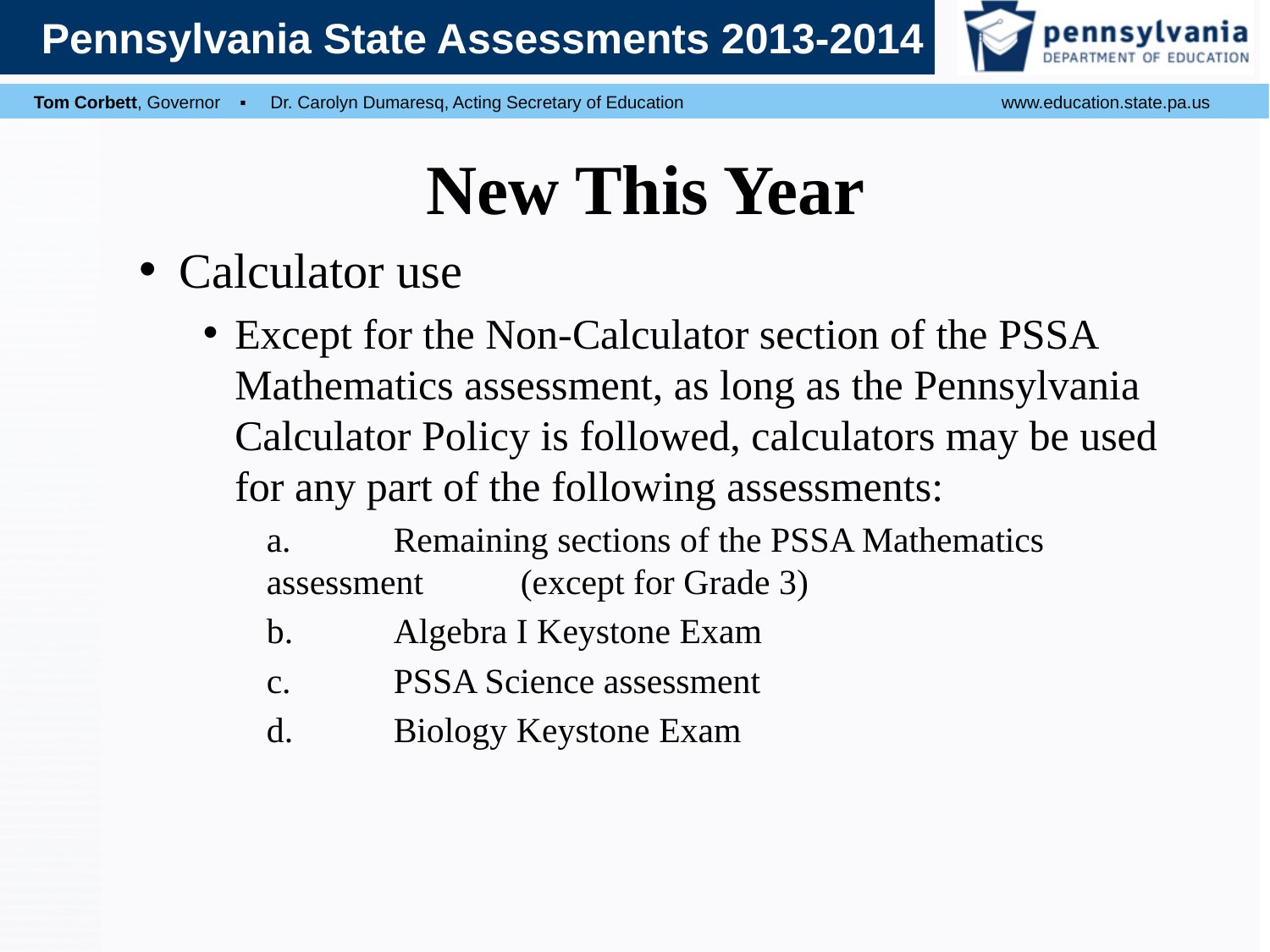

# New This Year
Calculator use
Except for the Non-Calculator section of the PSSA Mathematics assessment, as long as the Pennsylvania Calculator Policy is followed, calculators may be used for any part of the following assessments:
a.	Remaining sections of the PSSA Mathematics assessment 	(except for Grade 3)
b.	Algebra I Keystone Exam
c.	PSSA Science assessment
d.	Biology Keystone Exam